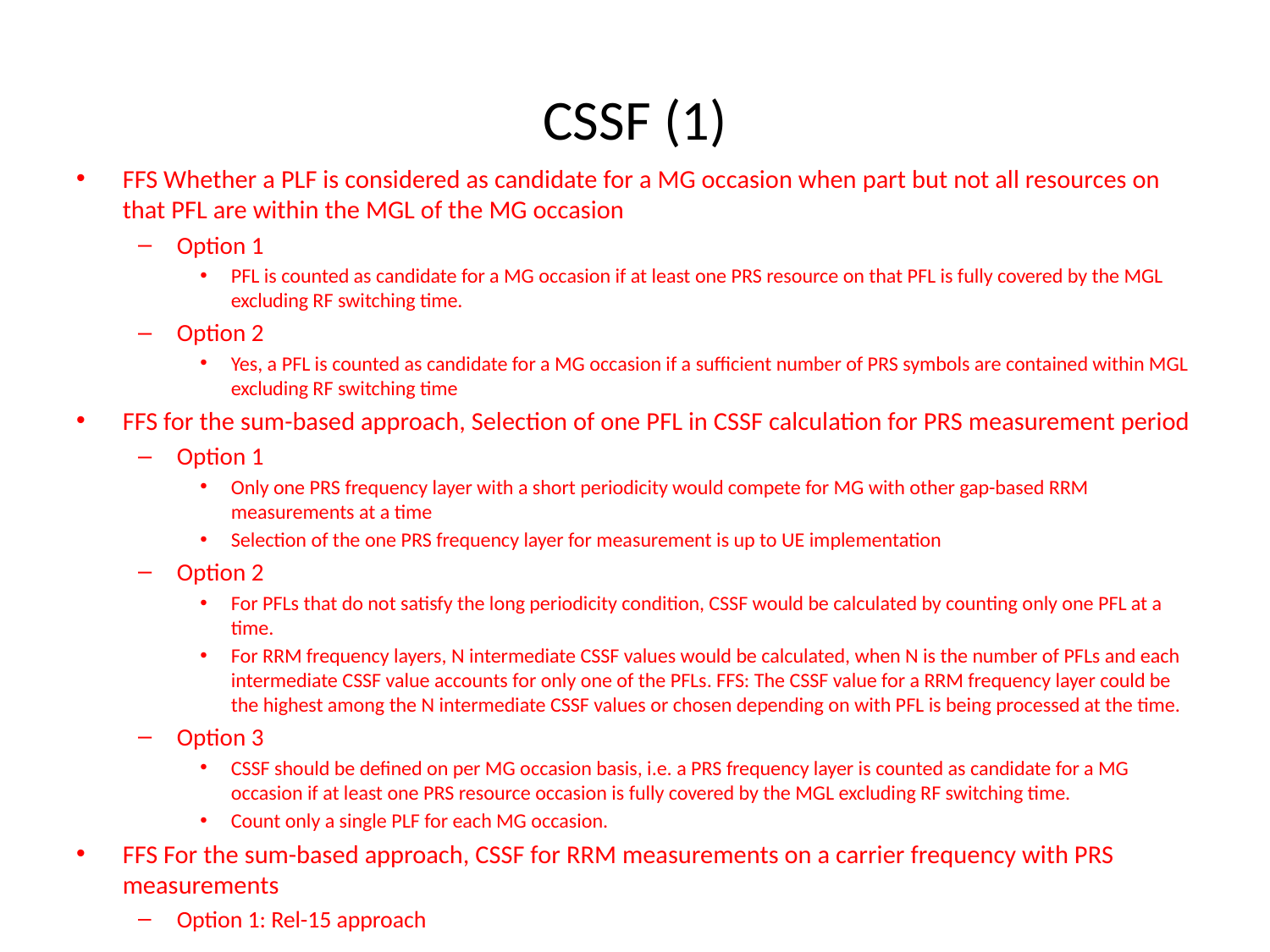

# CSSF (1)
FFS Whether a PLF is considered as candidate for a MG occasion when part but not all resources on that PFL are within the MGL of the MG occasion
Option 1
PFL is counted as candidate for a MG occasion if at least one PRS resource on that PFL is fully covered by the MGL excluding RF switching time.
Option 2
Yes, a PFL is counted as candidate for a MG occasion if a sufficient number of PRS symbols are contained within MGL excluding RF switching time
FFS for the sum-based approach, Selection of one PFL in CSSF calculation for PRS measurement period
Option 1
Only one PRS frequency layer with a short periodicity would compete for MG with other gap-based RRM measurements at a time
Selection of the one PRS frequency layer for measurement is up to UE implementation
Option 2
For PFLs that do not satisfy the long periodicity condition, CSSF would be calculated by counting only one PFL at a time.
For RRM frequency layers, N intermediate CSSF values would be calculated, when N is the number of PFLs and each intermediate CSSF value accounts for only one of the PFLs. FFS: The CSSF value for a RRM frequency layer could be the highest among the N intermediate CSSF values or chosen depending on with PFL is being processed at the time.
Option 3
CSSF should be defined on per MG occasion basis, i.e. a PRS frequency layer is counted as candidate for a MG occasion if at least one PRS resource occasion is fully covered by the MGL excluding RF switching time.
Count only a single PLF for each MG occasion.
FFS For the sum-based approach, CSSF for RRM measurements on a carrier frequency with PRS measurements
Option 1: Rel-15 approach